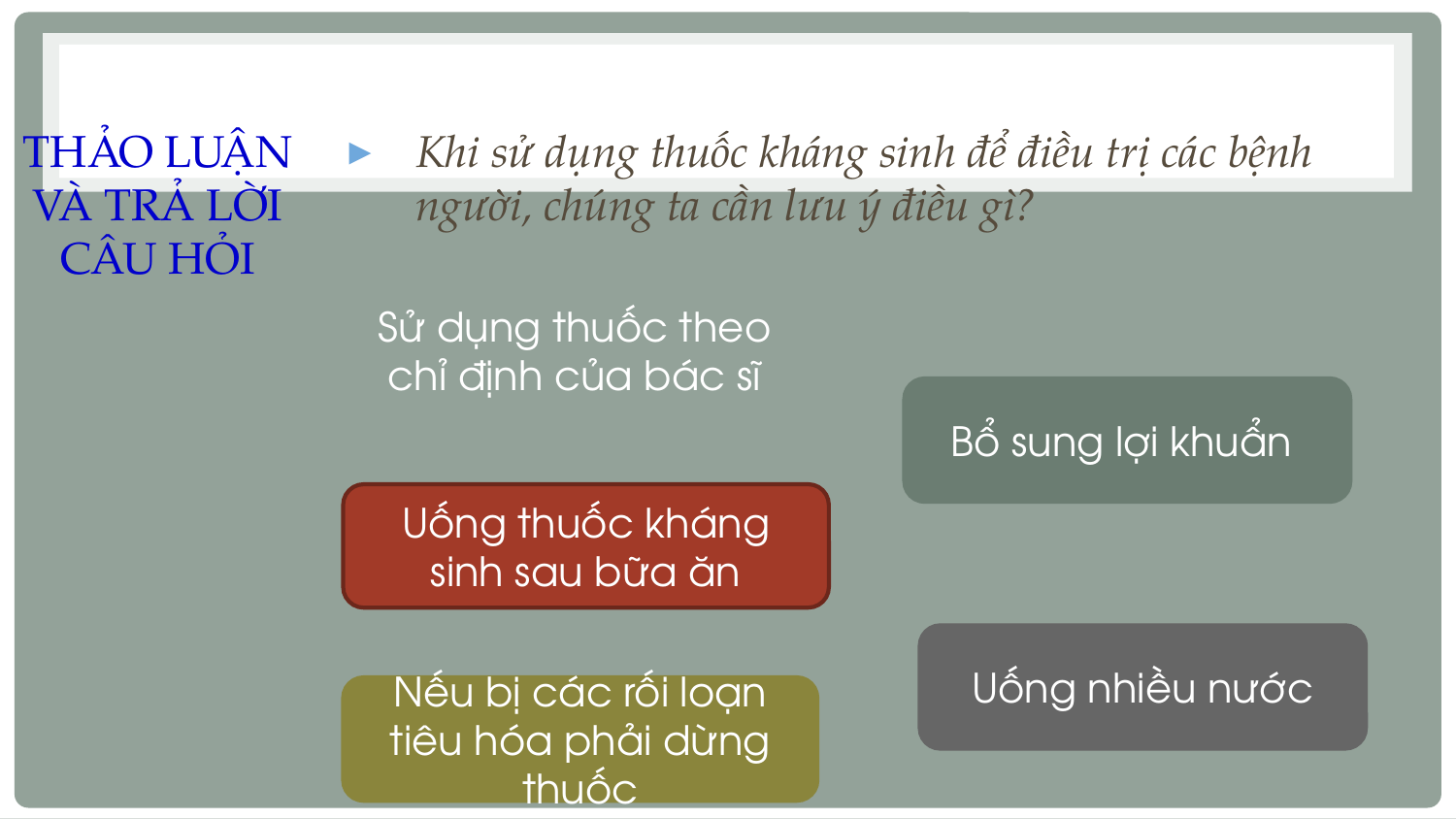

# Thảo luận và trả lời câu hỏi
Khi sử dụng thuốc kháng sinh để điều trị các bệnh người, chúng ta cần lưu ý điều gì?
Sử dụng thuốc theo chỉ định của bác sĩ
Bổ sung lợi khuẩn
Uống thuốc kháng sinh sau bữa ăn
Uống nhiều nước
Nếu bị các rối loạn tiêu hóa phải dừng thuốc